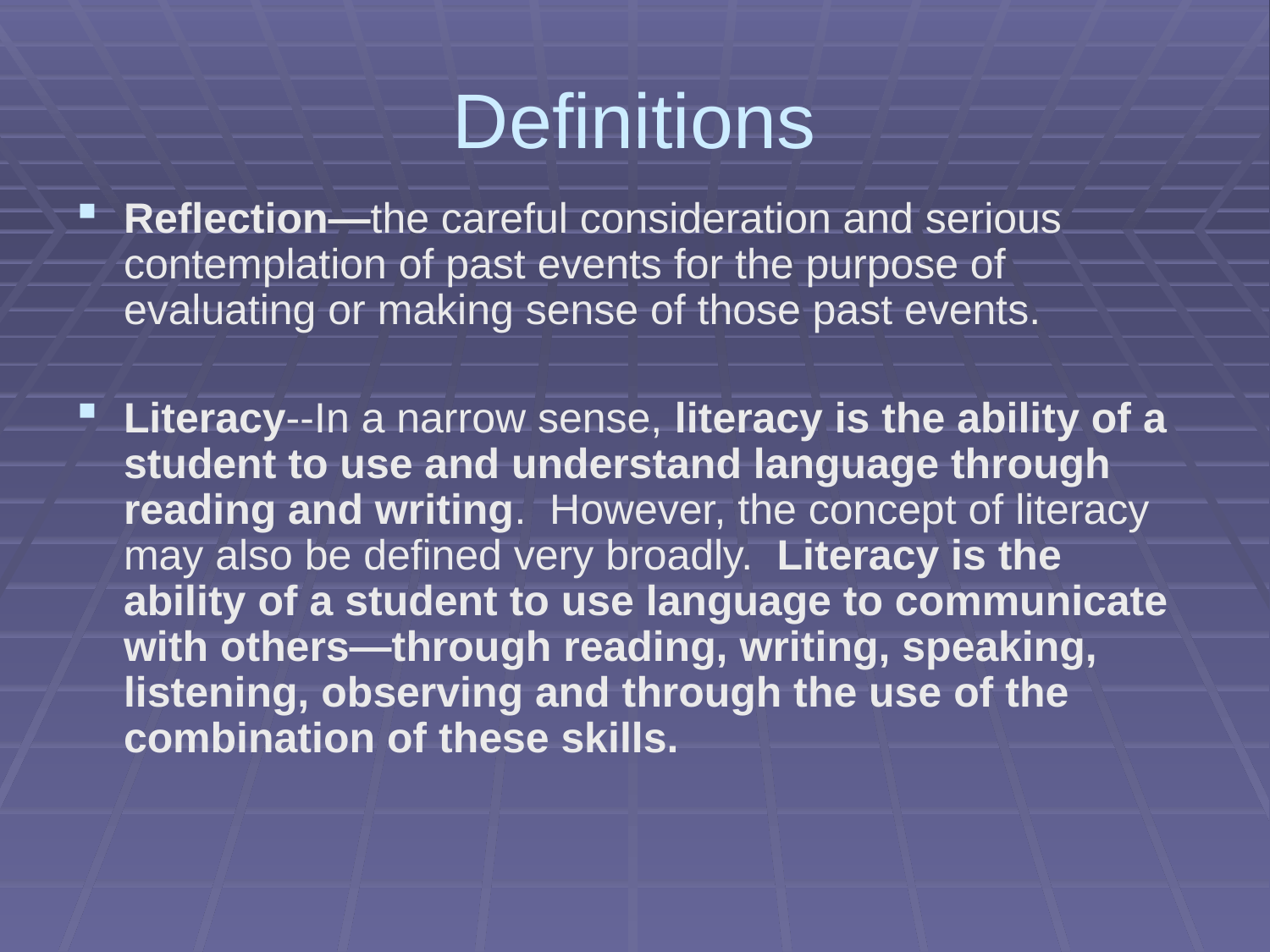

# Definitions
Reflection—the careful consideration and serious contemplation of past events for the purpose of evaluating or making sense of those past events.

Literacy--In a narrow sense, literacy is the ability of a student to use and understand language through reading and writing.  However, the concept of literacy may also be defined very broadly.  Literacy is the ability of a student to use language to communicate with others—through reading, writing, speaking, listening, observing and through the use of the combination of these skills.